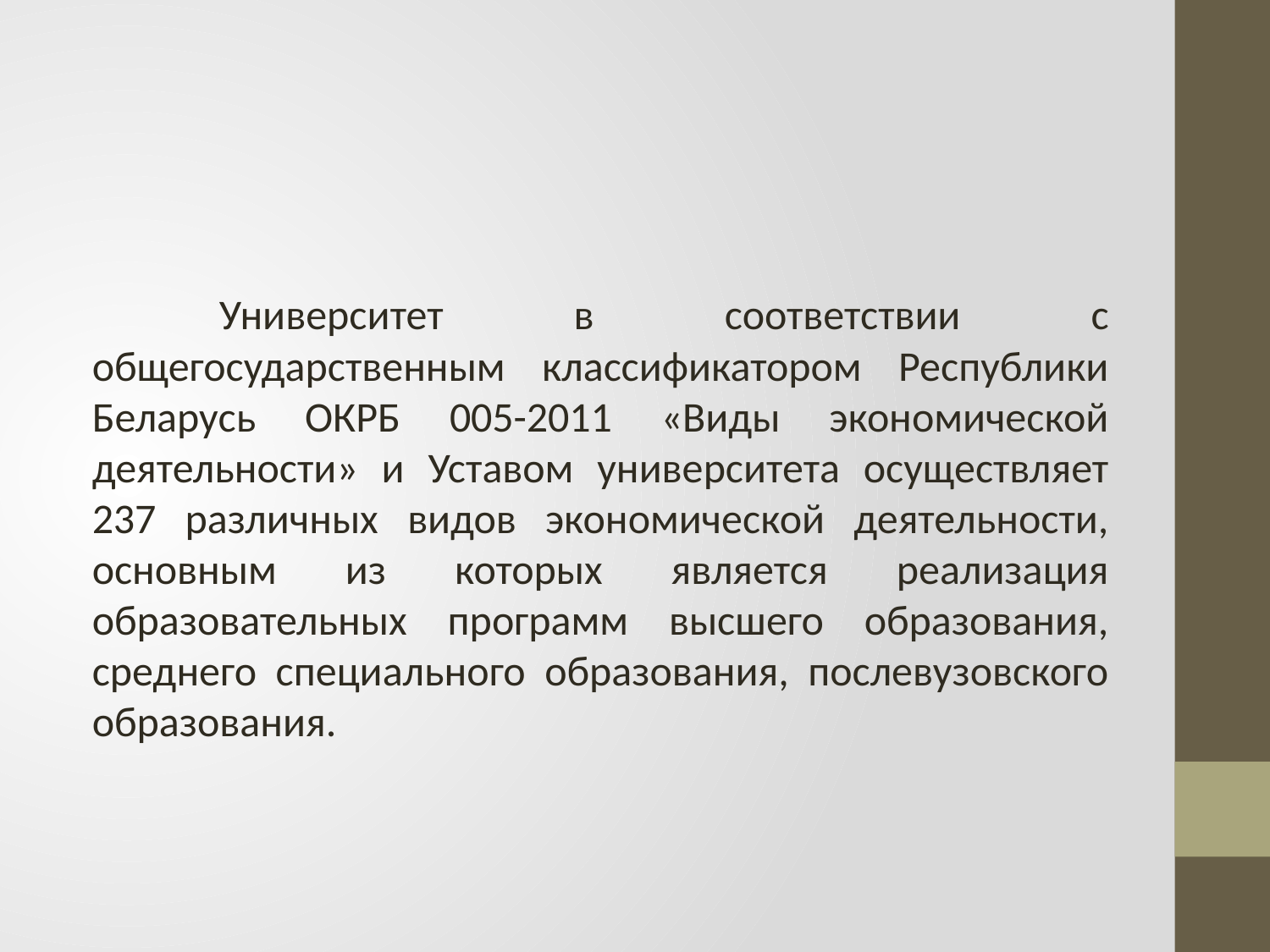

#

	Университет в соответствии с общегосударственным классификатором Республики Беларусь ОКРБ 005-2011 «Виды экономической деятельности» и Уставом университета осуществляет 237 различных видов экономической деятельности, основным из которых является реализация образовательных программ высшего образования, среднего специального образования, послевузовского образования.